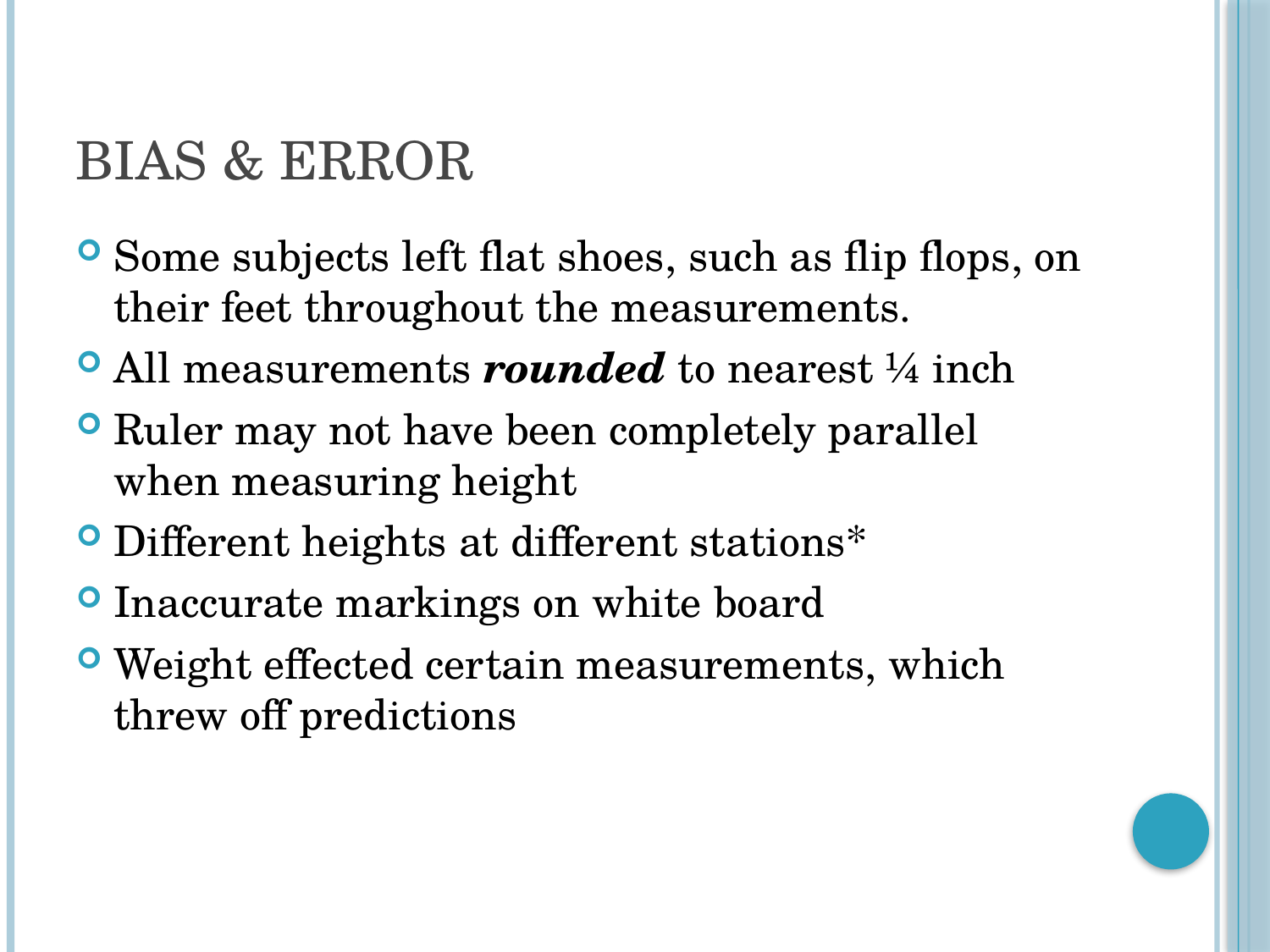

# Bias & Error
Some subjects left flat shoes, such as flip flops, on their feet throughout the measurements.
All measurements rounded to nearest ¼ inch
Ruler may not have been completely parallel when measuring height
Different heights at different stations*
Inaccurate markings on white board
Weight effected certain measurements, which threw off predictions